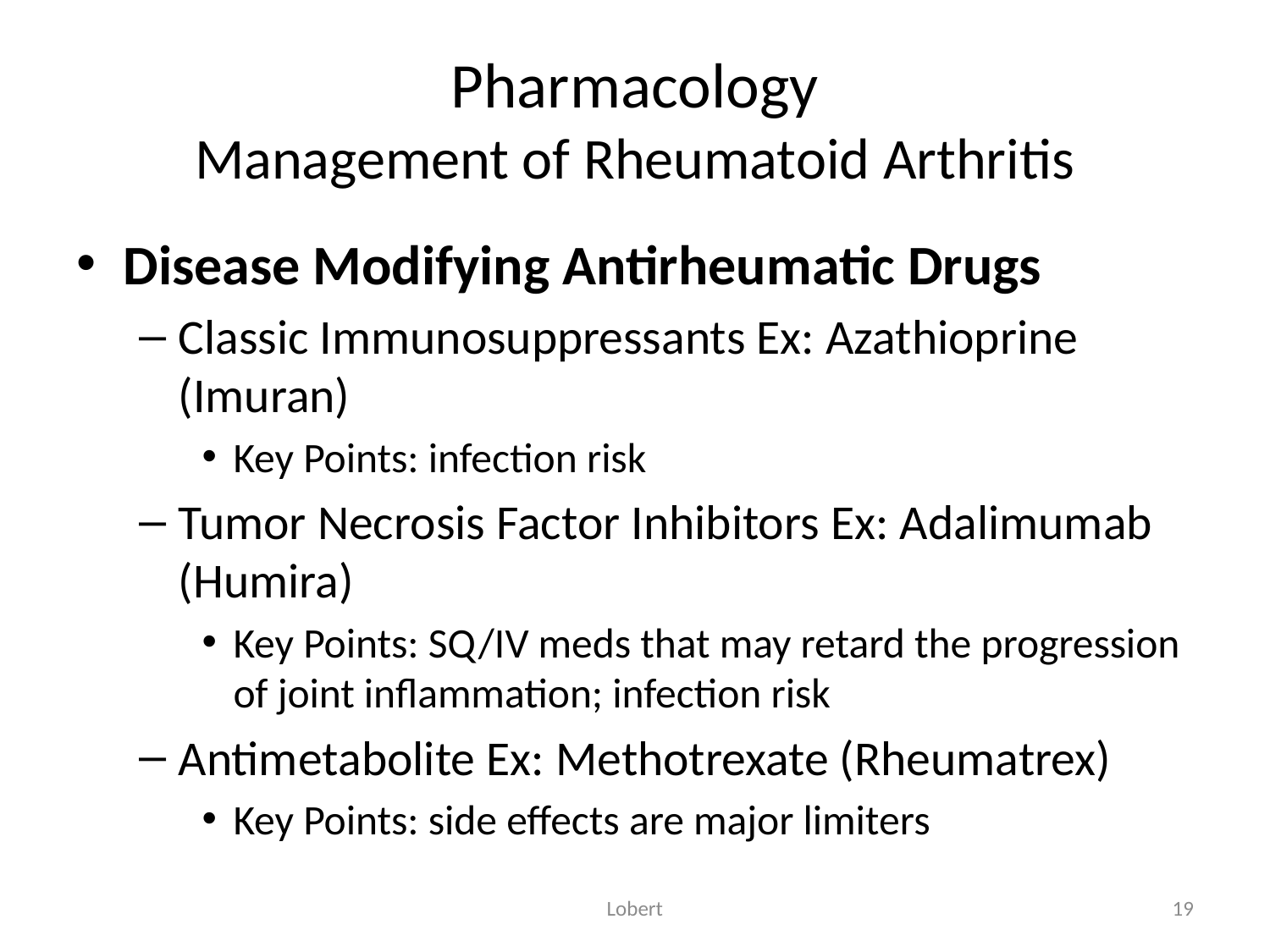

# Pharmacology Management of Rheumatoid Arthritis
Disease Modifying Antirheumatic Drugs
Classic Immunosuppressants Ex: Azathioprine (Imuran)
Key Points: infection risk
Tumor Necrosis Factor Inhibitors Ex: Adalimumab (Humira)
Key Points: SQ/IV meds that may retard the progression of joint inflammation; infection risk
Antimetabolite Ex: Methotrexate (Rheumatrex)
Key Points: side effects are major limiters

Lobert
19